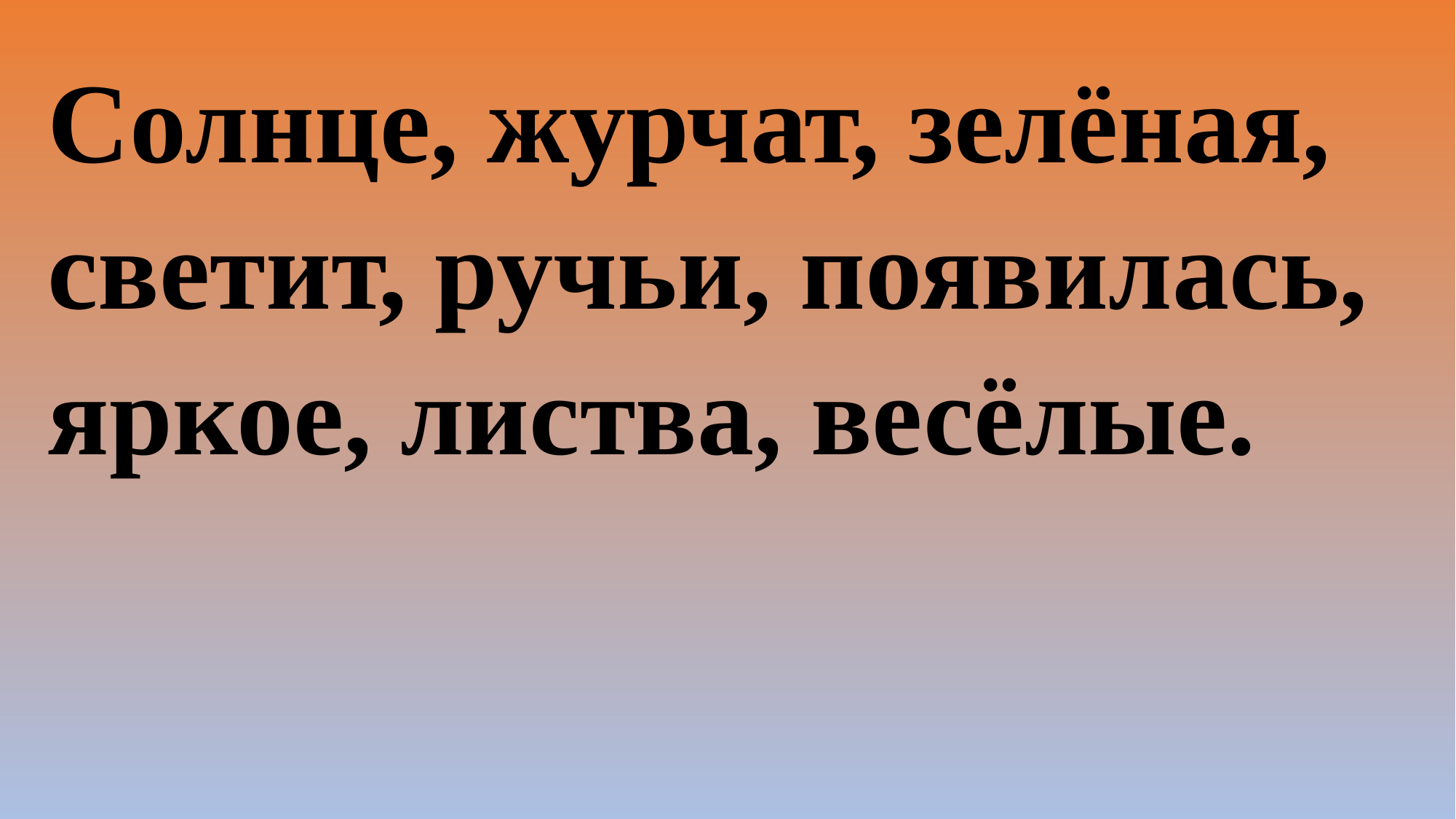

Солнце, журчат, зелёная, светит, ручьи, появилась, яркое, листва, весёлые.